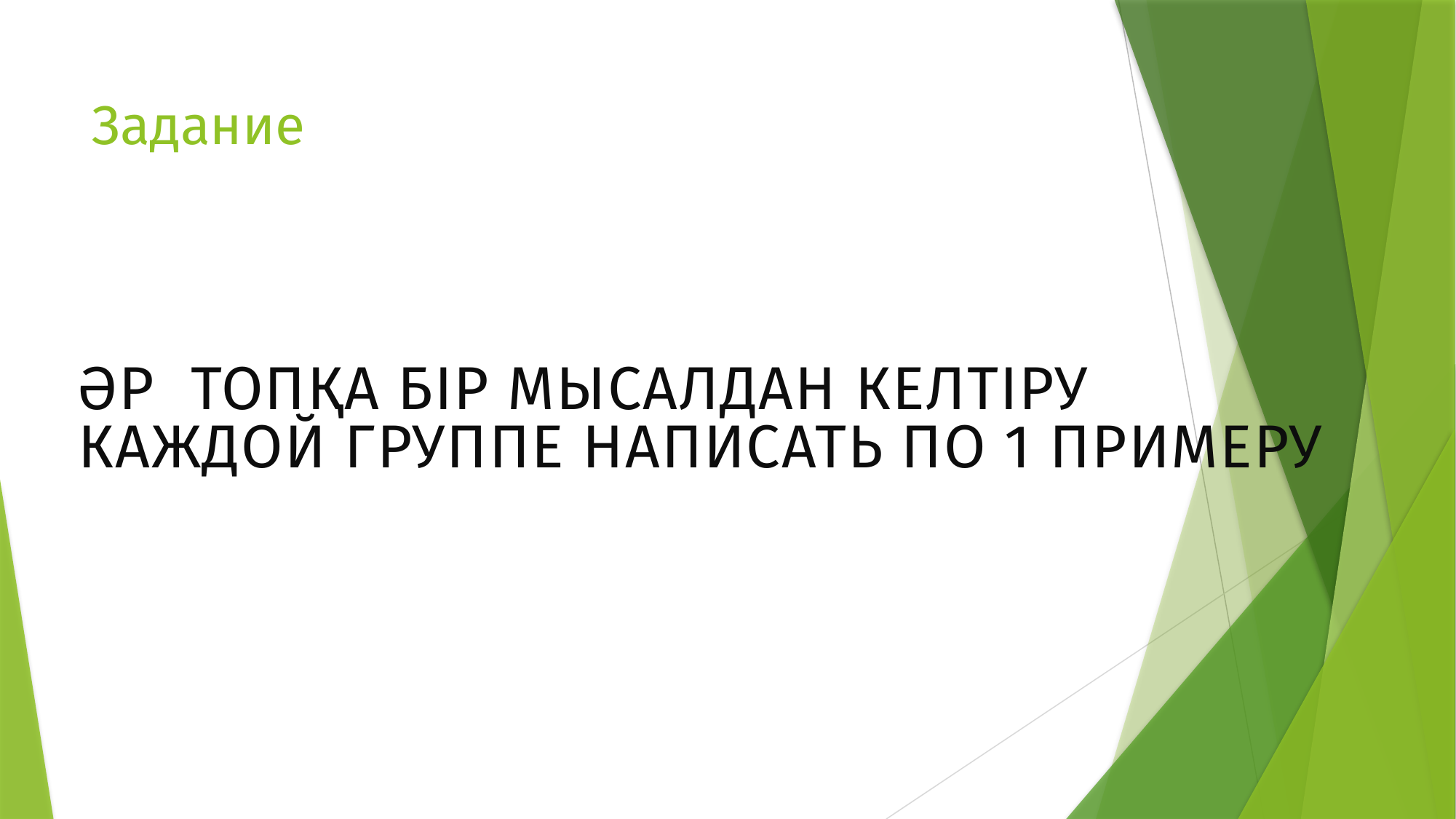

# Задание
Әр  топқа бір мысалдан келтіру
Каждой группе написать по 1 примеру